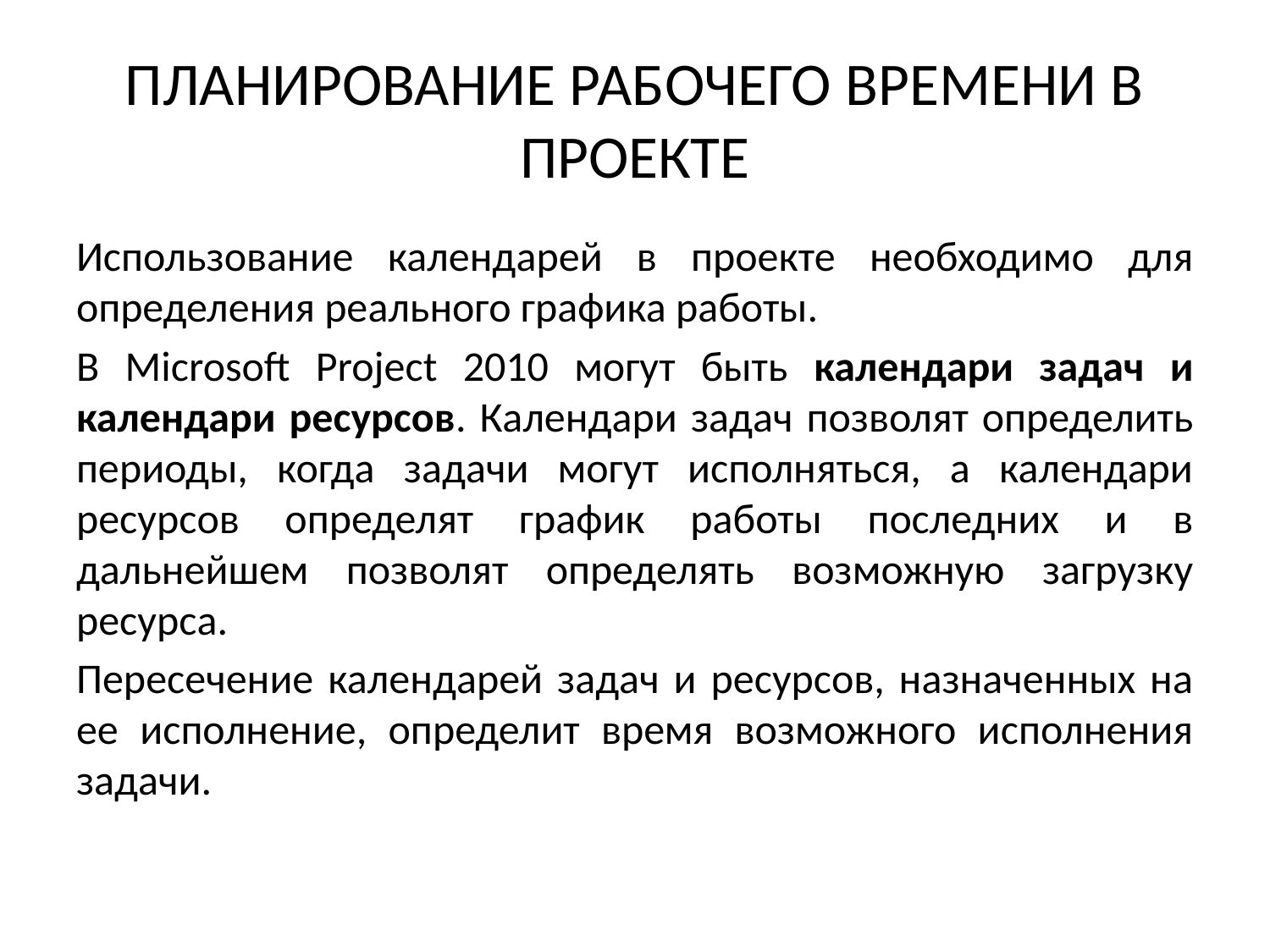

# ПЛАНИРОВАНИЕ РАБОЧЕГО ВРЕМЕНИ В ПРОЕКТЕ
Использование календарей в проекте необходимо для определения реального графика работы.
В Microsoft Project 2010 могут быть календари задач и календари ресурсов. Календари задач позволят определить периоды, когда задачи могут исполняться, а календари ресурсов определят график работы последних и в дальнейшем позволят определять возможную загрузку ресурса.
Пересечение календарей задач и ресурсов, назначенных на ее исполнение, определит время возможного исполнения задачи.